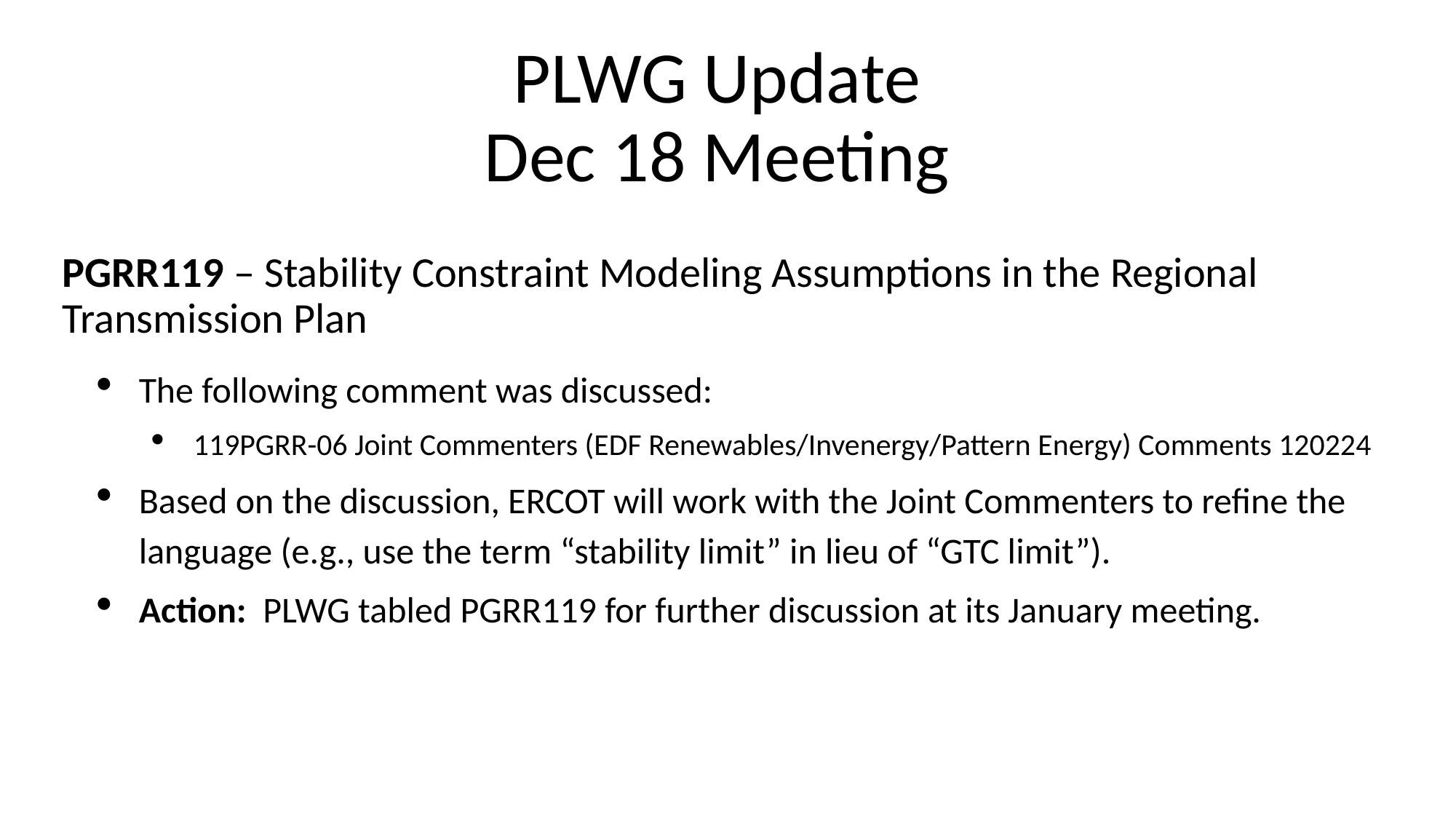

# PLWG Update Dec 18 Meeting
PGRR119 – Stability Constraint Modeling Assumptions in the Regional Transmission Plan
The following comment was discussed:
119PGRR-06 Joint Commenters (EDF Renewables/Invenergy/Pattern Energy) Comments 120224
Based on the discussion, ERCOT will work with the Joint Commenters to refine the language (e.g., use the term “stability limit” in lieu of “GTC limit”).
Action:  PLWG tabled PGRR119 for further discussion at its January meeting.